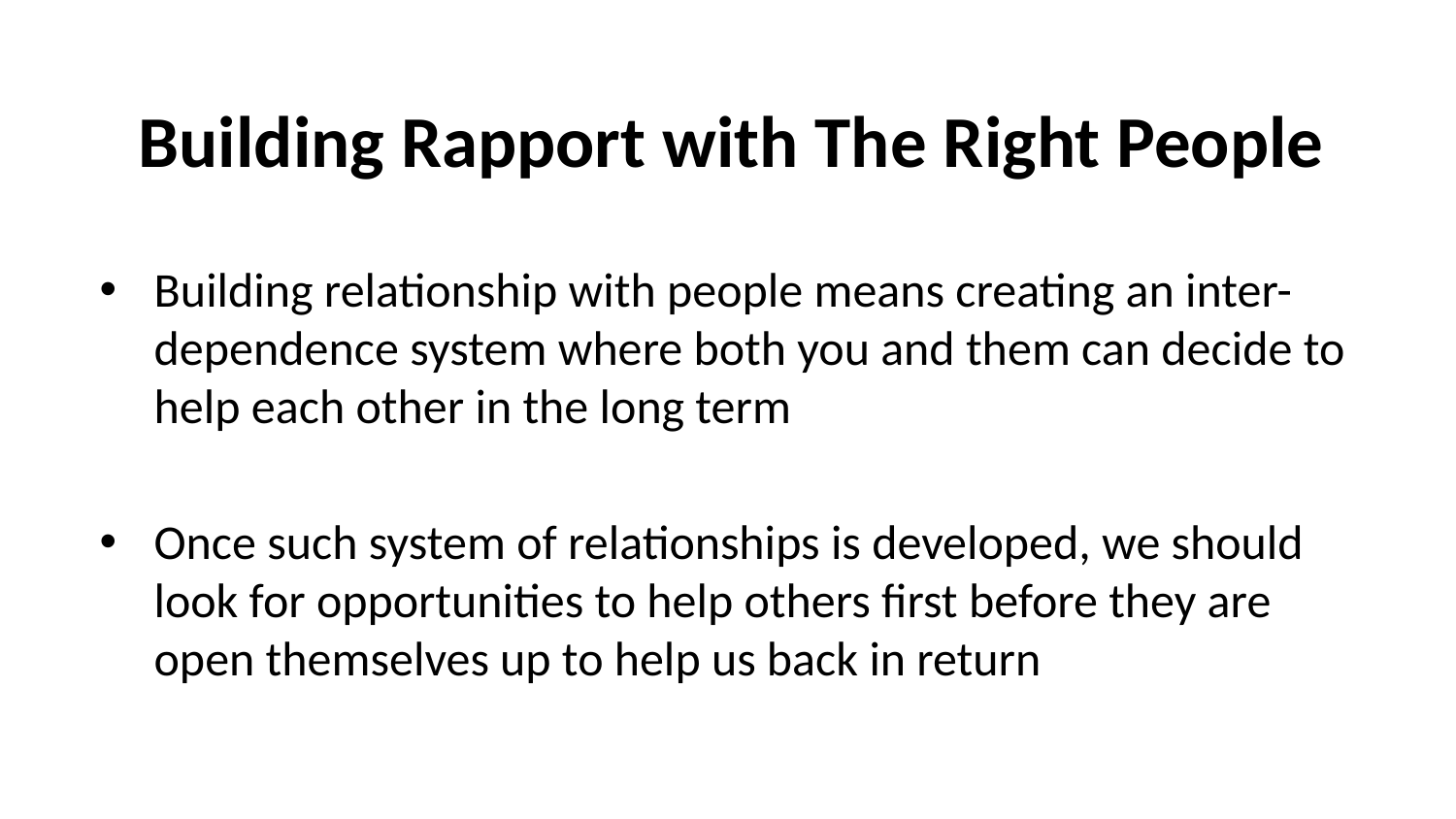

# Building Rapport with The Right People
Building relationship with people means creating an inter-dependence system where both you and them can decide to help each other in the long term

Once such system of relationships is developed, we should look for opportunities to help others first before they are open themselves up to help us back in return